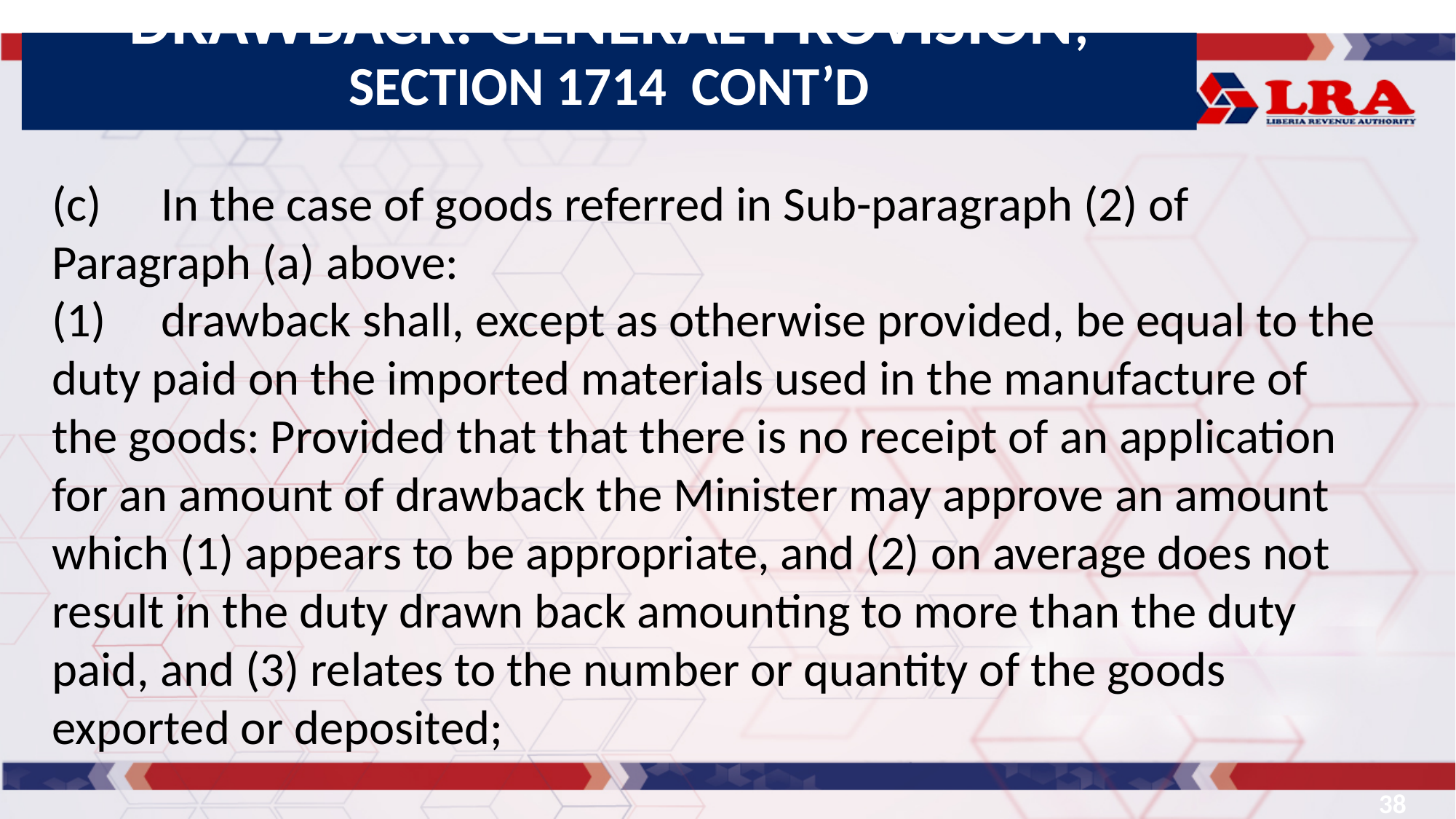

DRAWBACK: GENERAL PROVISION; SECTION 1714  CONT’D

(c)	In the case of goods referred in Sub-paragraph (2) of Paragraph (a) above:
(1)	drawback shall, except as otherwise provided, be equal to the duty paid on the imported materials used in the manufacture of the goods: Provided that that there is no receipt of an application for an amount of drawback the Minister may approve an amount which (1) appears to be appropriate, and (2) on average does not result in the duty drawn back amounting to more than the duty paid, and (3) relates to the number or quantity of the goods exported or deposited;

38